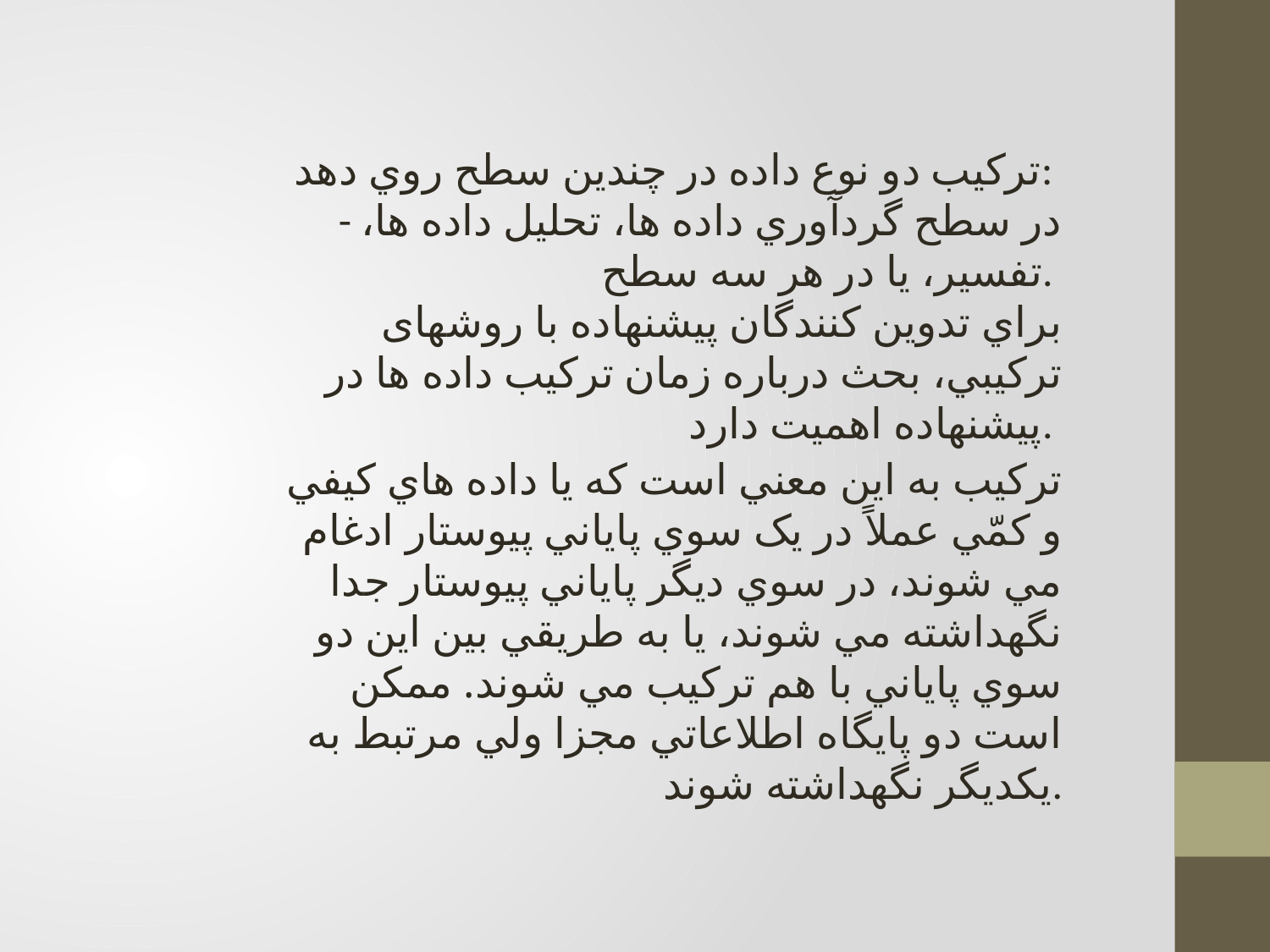

ترکيب دو نوع داده در چندين سطح روي دهد:
- در سطح گردآوري داده ها، تحليل داده ها، تفسير، يا در هر سه سطح.
براي تدوين کنندگان پيشنهاده با روشهای ترکيبي، بحث درباره زمان ترکيب داده ها در پيشنهاده اهميت دارد.

ترکيب به اين معني است که يا داده هاي کيفي و کمّي عملاً در يک سوي پاياني پيوستار ادغام مي شوند، در سوي ديگر پاياني پيوستار جدا نگهداشته مي شوند، يا به طريقي بين اين دو سوي پاياني با هم ترکيب مي شوند. ممکن است دو پايگاه اطلاعاتي مجزا ولي مرتبط به يکديگر نگهداشته شوند.